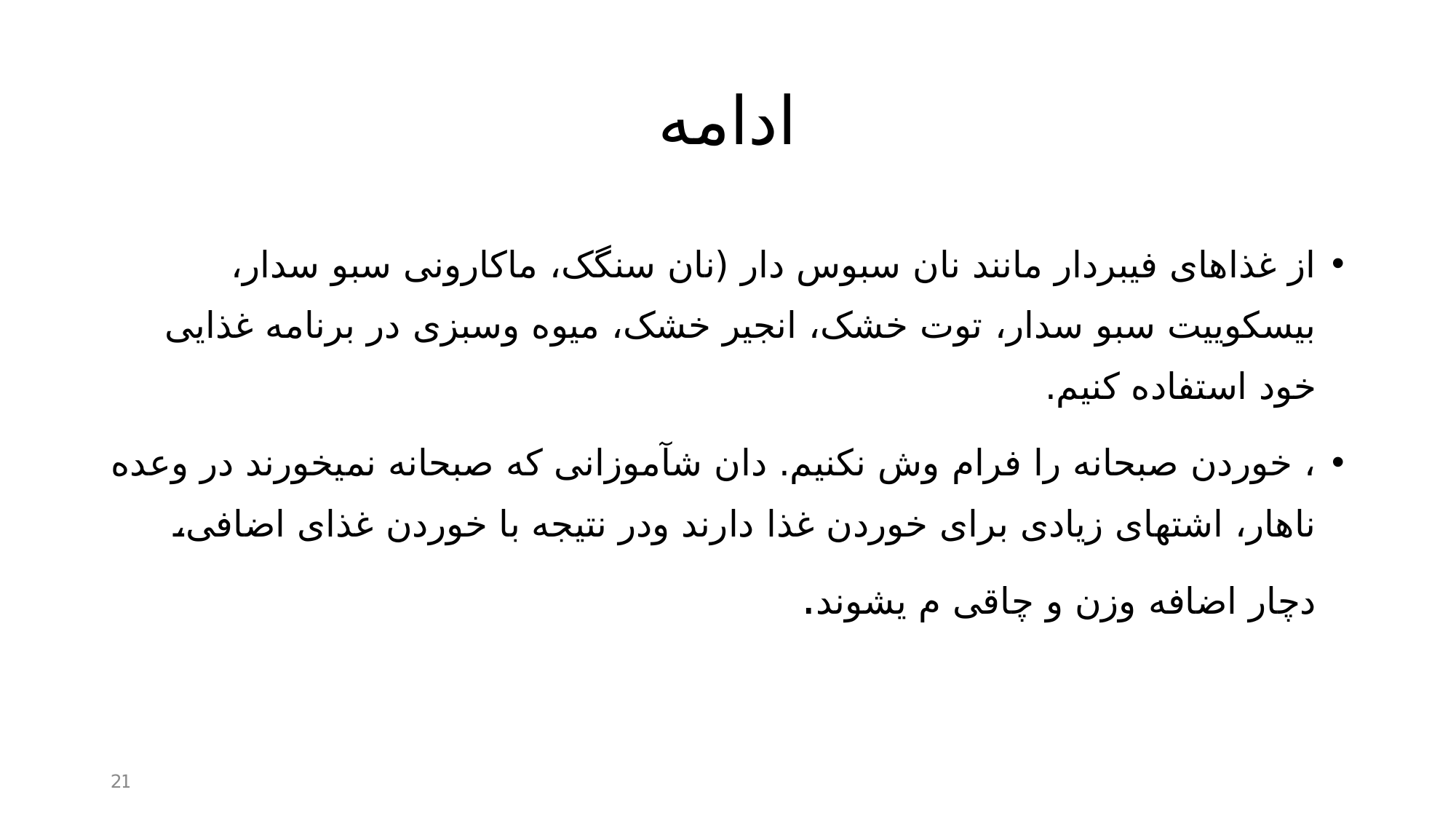

# ادامه
از غذاهای فیبردار مانند نان سبوس دار (نان سنگک، ماکارونی سبو سدار، بیسکوییت سبو سدار، توت خشک، انجیر خشک، میوه وسبزی در برنامه غذایی خود استفاده کنیم.
، خوردن صبحانه را فرام وش نکنیم. دان شآموزانی که صبحانه نمیخورند در وعده ناهار، اشتهای زیادی برای خوردن غذا دارند ودر نتیجه با خوردن غذای اضافی، دچار اضافه وزن و چاقی م یشوند.

21